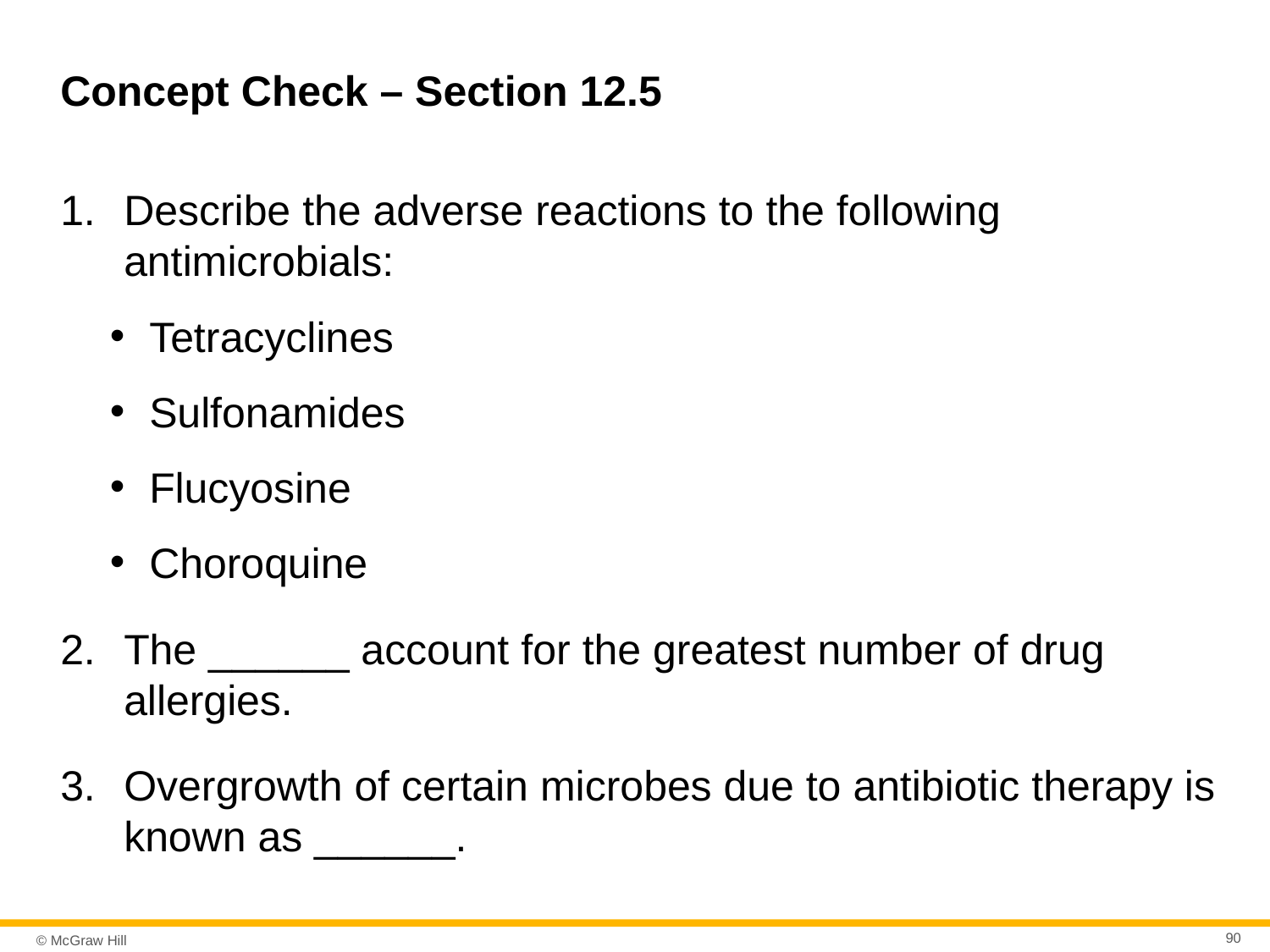

# Concept Check – Section 12.5
Describe the adverse reactions to the following antimicrobials:
Tetracyclines
Sulfonamides
Flucyosine
Choroquine
The ______ account for the greatest number of drug allergies.
Overgrowth of certain microbes due to antibiotic therapy is known as ______.